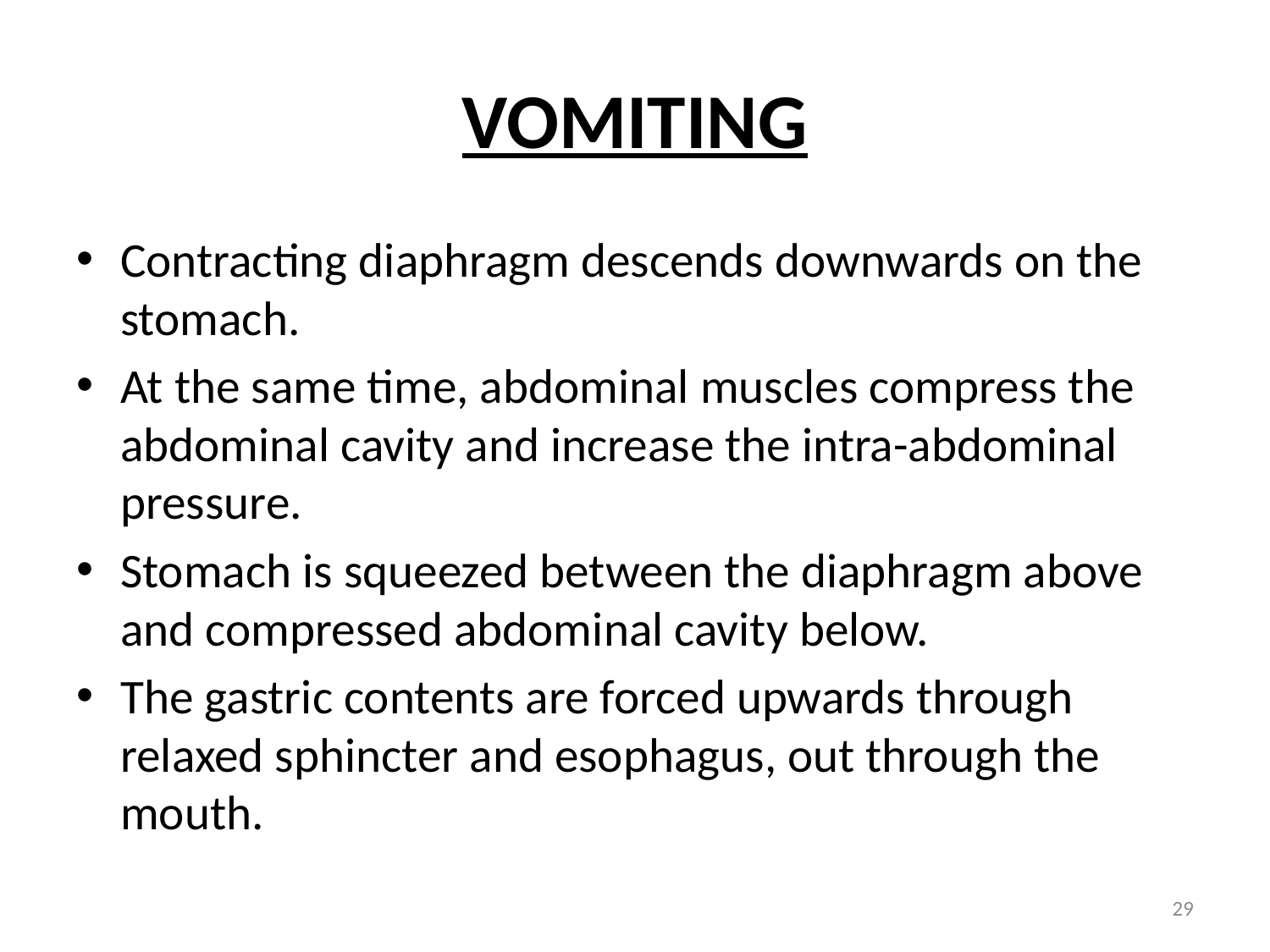

# VOMITING
Contracting diaphragm descends downwards on the stomach.
At the same time, abdominal muscles compress the abdominal cavity and increase the intra-abdominal pressure.
Stomach is squeezed between the diaphragm above and compressed abdominal cavity below.
The gastric contents are forced upwards through relaxed sphincter and esophagus, out through the mouth.
29